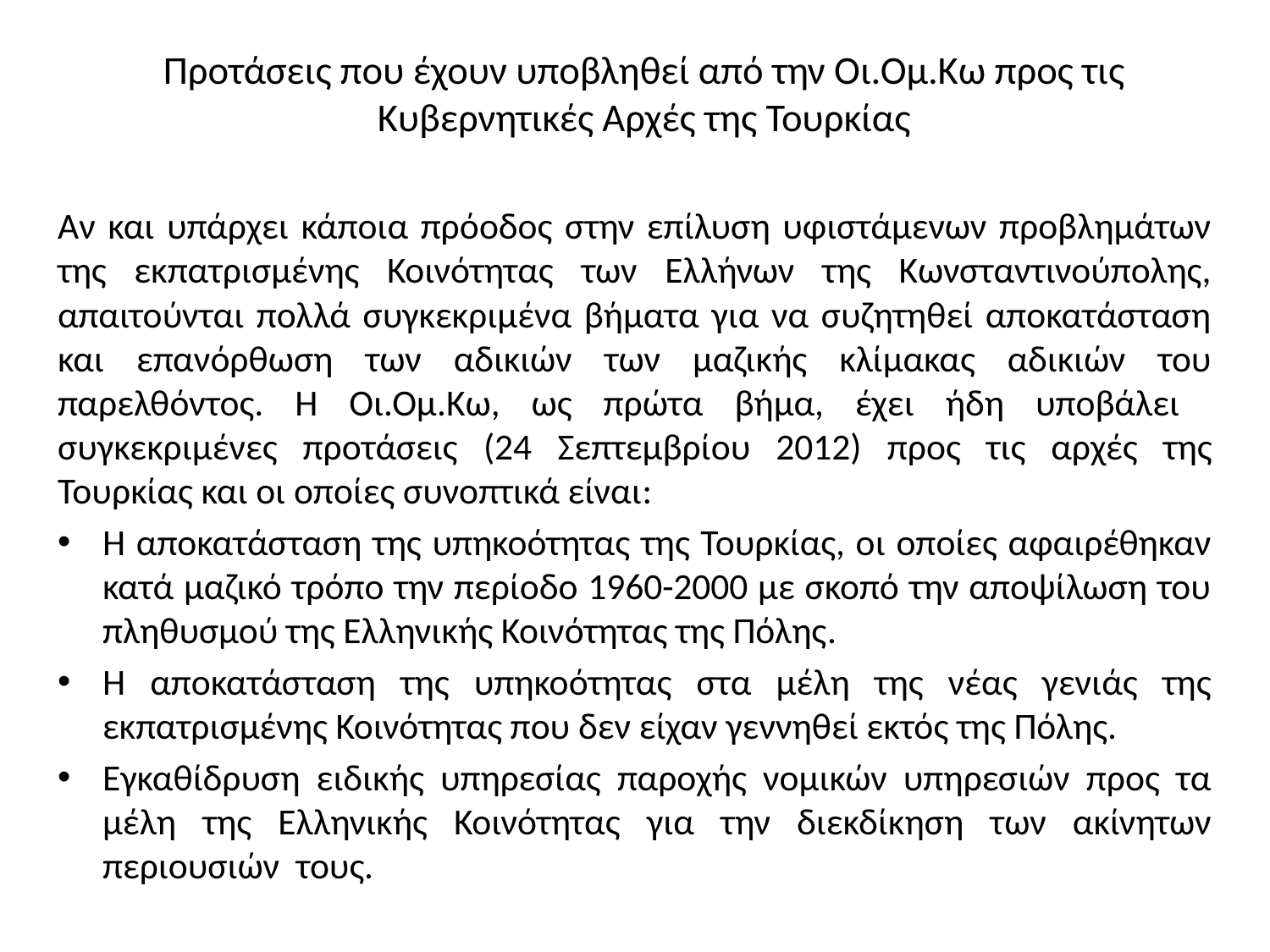

# Προτάσεις που έχουν υποβληθεί από την Οι.Ομ.Κω προς τις Κυβερνητικές Αρχές της Τουρκίας
Αν και υπάρχει κάποια πρόοδος στην επίλυση υφιστάμενων προβλημάτων της εκπατρισμένης Κοινότητας των Ελλήνων της Κωνσταντινούπολης, απαιτούνται πολλά συγκεκριμένα βήματα για να συζητηθεί αποκατάσταση και επανόρθωση των αδικιών των μαζικής κλίμακας αδικιών του παρελθόντος. Η Οι.Ομ.Κω, ως πρώτα βήμα, έχει ήδη υποβάλει  συγκεκριμένες προτάσεις (24 Σεπτεμβρίου 2012) προς τις αρχές της Τουρκίας και οι οποίες συνοπτικά είναι:
Η αποκατάσταση της υπηκοότητας της Τουρκίας, οι οποίες αφαιρέθηκαν κατά μαζικό τρόπο την περίοδο 1960-2000 με σκοπό την αποψίλωση του πληθυσμού της Ελληνικής Κοινότητας της Πόλης.
Η αποκατάσταση της υπηκοότητας στα μέλη της νέας γενιάς της εκπατρισμένης Κοινότητας που δεν είχαν γεννηθεί εκτός της Πόλης.
Εγκαθίδρυση ειδικής υπηρεσίας παροχής νομικών υπηρεσιών προς τα μέλη της Ελληνικής Κοινότητας για την διεκδίκηση των ακίνητων περιουσιών  τους.